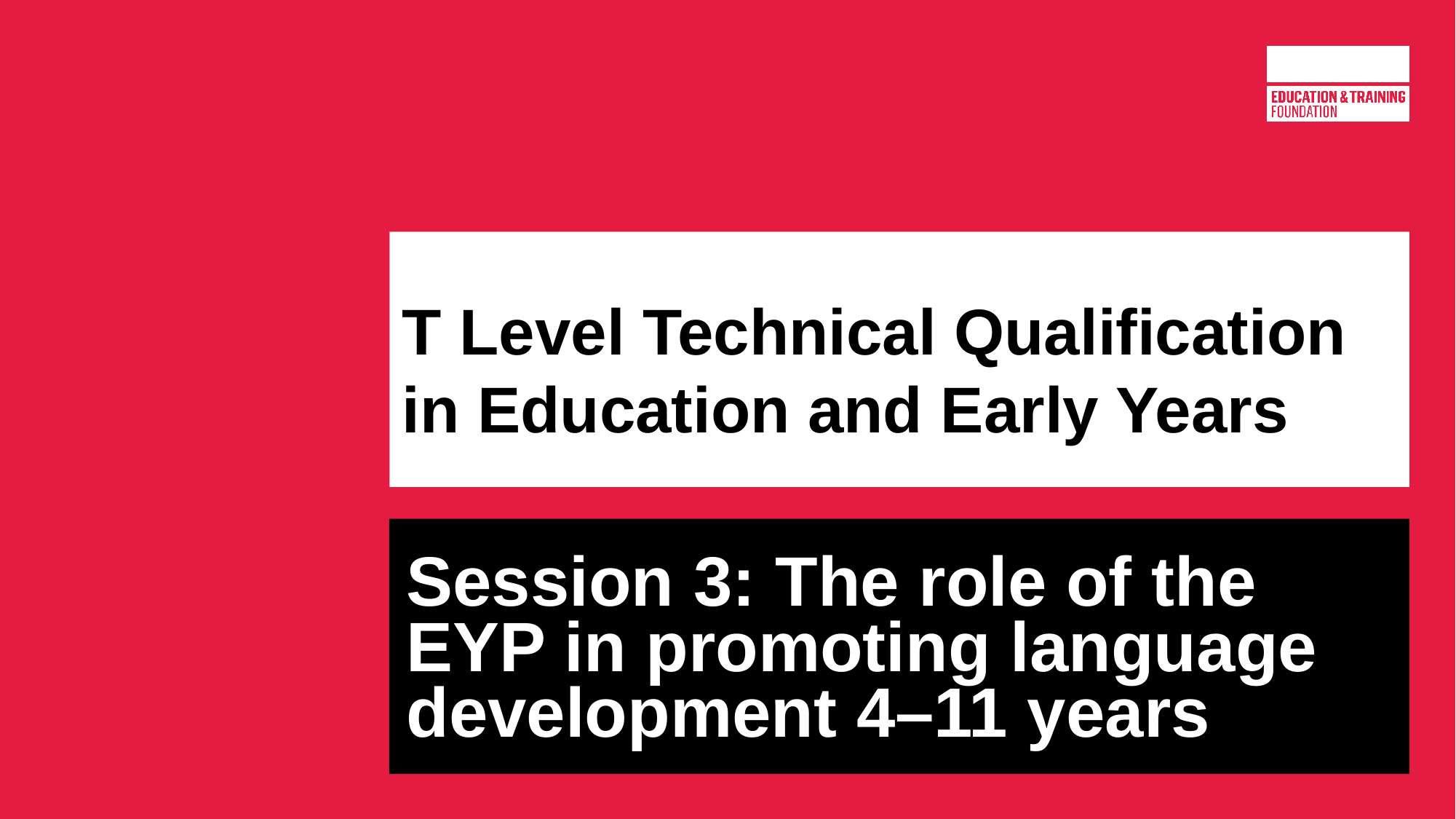

# T Level Technical Qualification in Education and Early Years
Session 3: The role of the EYP in promoting language development 4–11 years